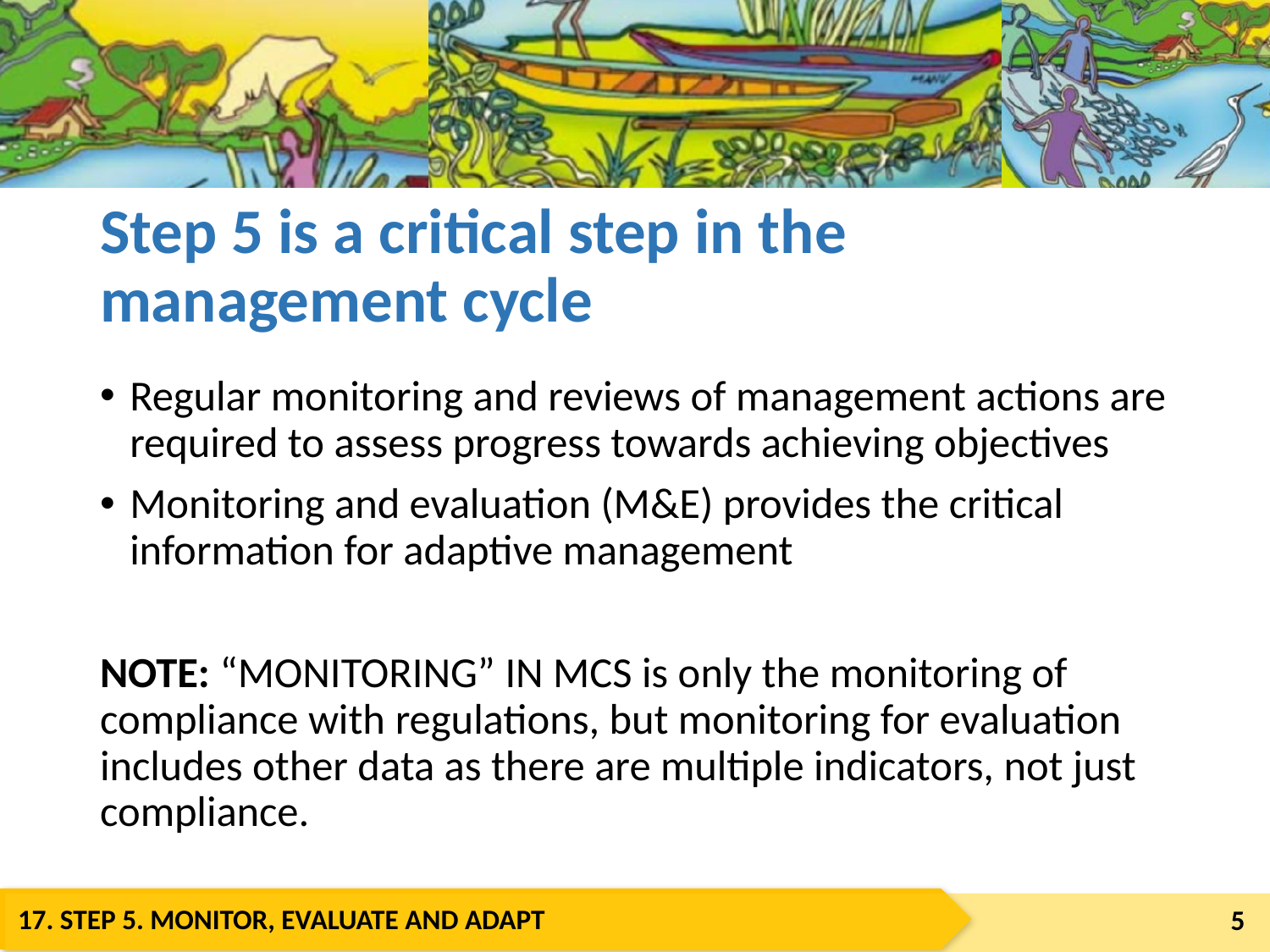

# Step 5 is a critical step in the management cycle
Regular monitoring and reviews of management actions are required to assess progress towards achieving objectives
Monitoring and evaluation (M&E) provides the critical information for adaptive management

NOTE: “MONITORING” IN MCS is only the monitoring of compliance with regulations, but monitoring for evaluation includes other data as there are multiple indicators, not just compliance.

5